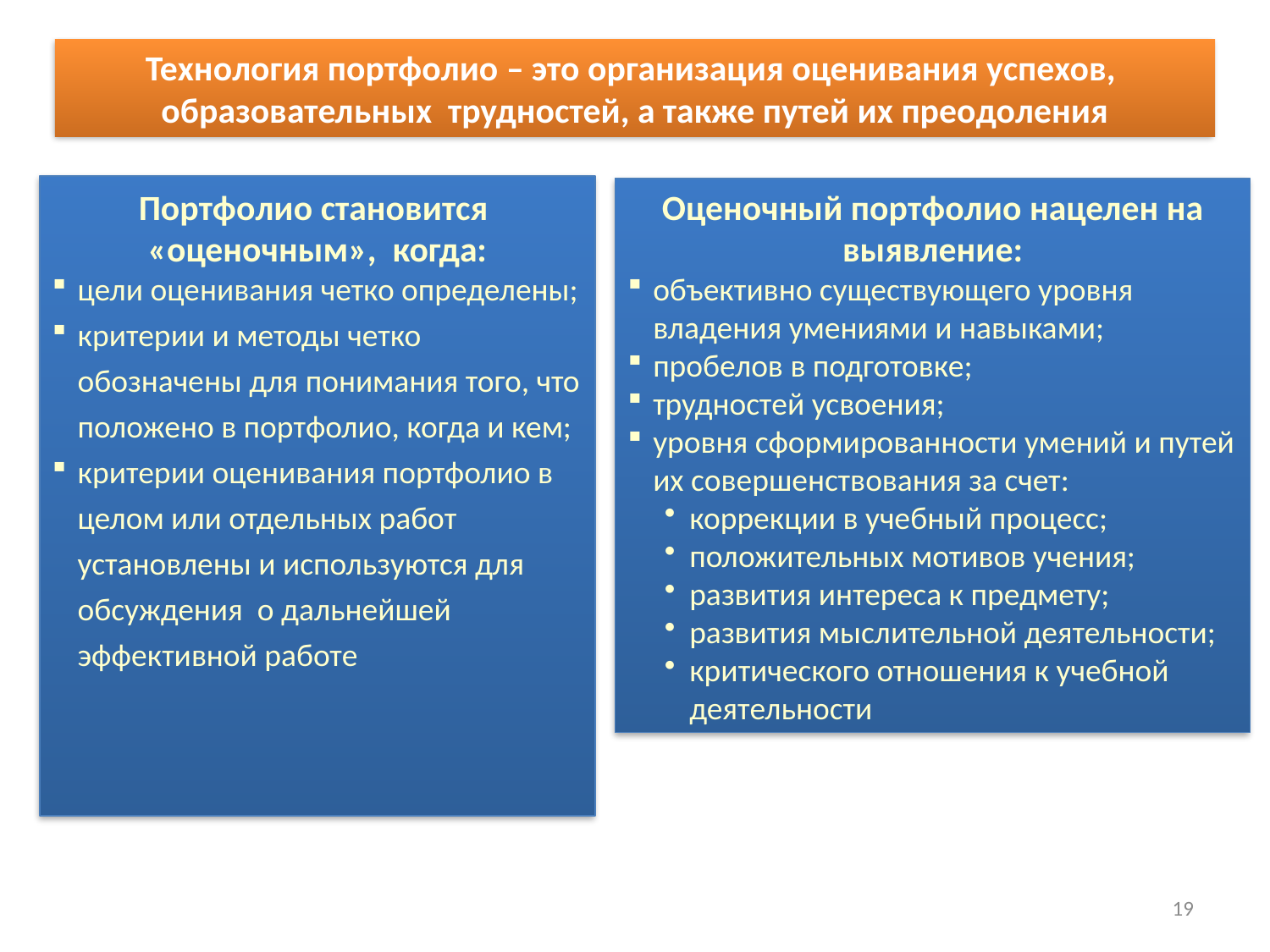

Технология портфолио – это организация оценивания успехов,
образовательных  трудностей, а также путей их преодоления

Портфолио становится
«оценочным»,  когда:
цели оценивания четко определены;
критерии и методы четко обозначены для понимания того, что положено в портфолио, когда и кем;
критерии оценивания портфолио в целом или отдельных работ установлены и используются для обсуждения  о дальнейшей  эффективной работе
Оценочный портфолио нацелен на выявление:
объективно существующего уровня владения умениями и навыками;
пробелов в подготовке;
трудностей усвоения;
уровня сформированности умений и путей их совершенствования за счет:
коррекции в учебный процесс;
положительных мотивов учения;
развития интереса к предмету;
развития мыслительной деятельности;
критического отношения к учебной деятельности
Разработка электронных оценочных портфолио
19
19